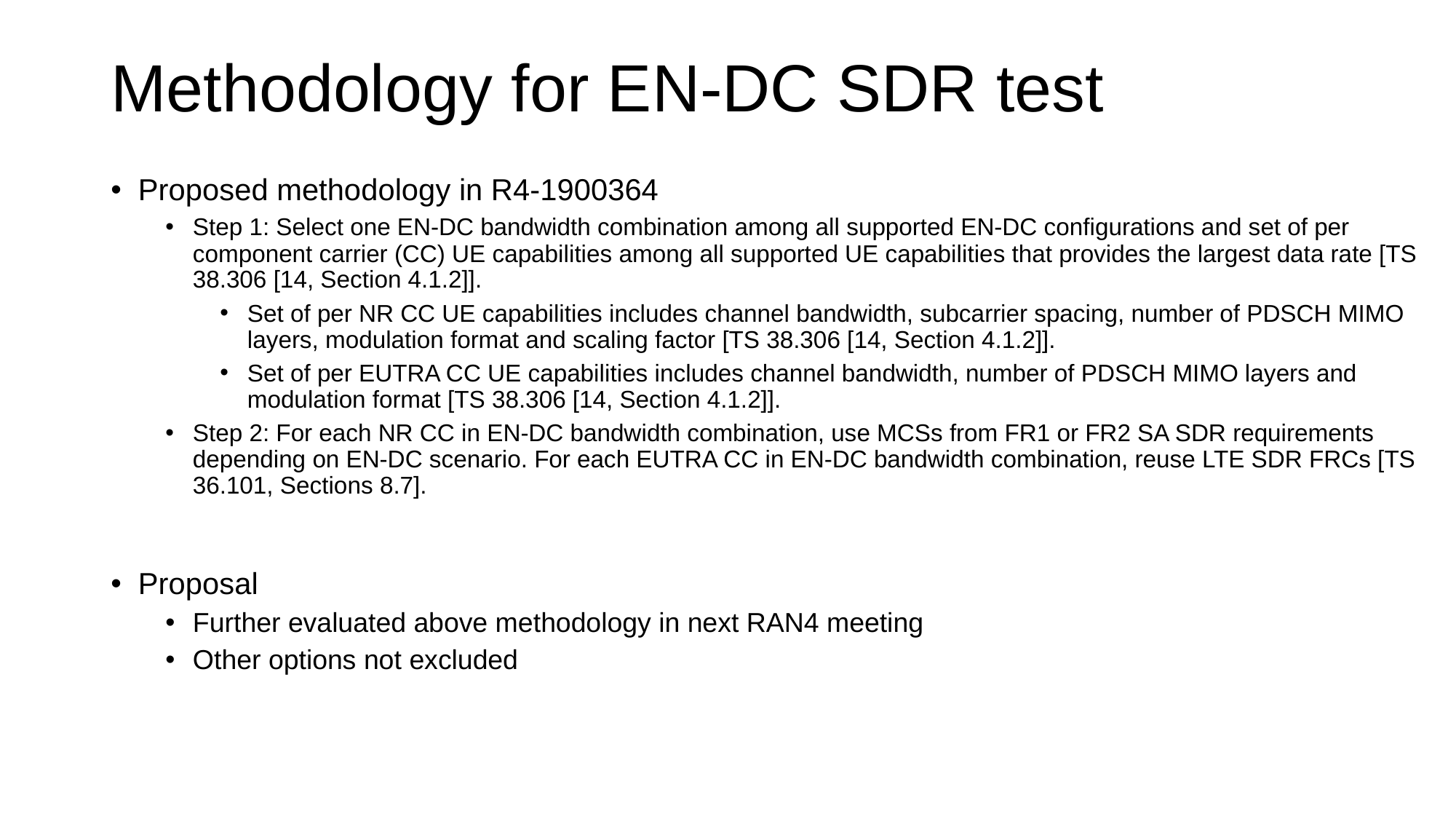

# Methodology for EN-DC SDR test
Proposed methodology in R4-1900364
Step 1: Select one EN-DC bandwidth combination among all supported EN-DC configurations and set of per component carrier (CC) UE capabilities among all supported UE capabilities that provides the largest data rate [TS 38.306 [14, Section 4.1.2]].
Set of per NR CC UE capabilities includes channel bandwidth, subcarrier spacing, number of PDSCH MIMO layers, modulation format and scaling factor [TS 38.306 [14, Section 4.1.2]].
Set of per EUTRA CC UE capabilities includes channel bandwidth, number of PDSCH MIMO layers and modulation format [TS 38.306 [14, Section 4.1.2]].
Step 2: For each NR CC in EN-DC bandwidth combination, use MCSs from FR1 or FR2 SA SDR requirements depending on EN-DC scenario. For each EUTRA CC in EN-DC bandwidth combination, reuse LTE SDR FRCs [TS 36.101, Sections 8.7].

Proposal
Further evaluated above methodology in next RAN4 meeting
Other options not excluded